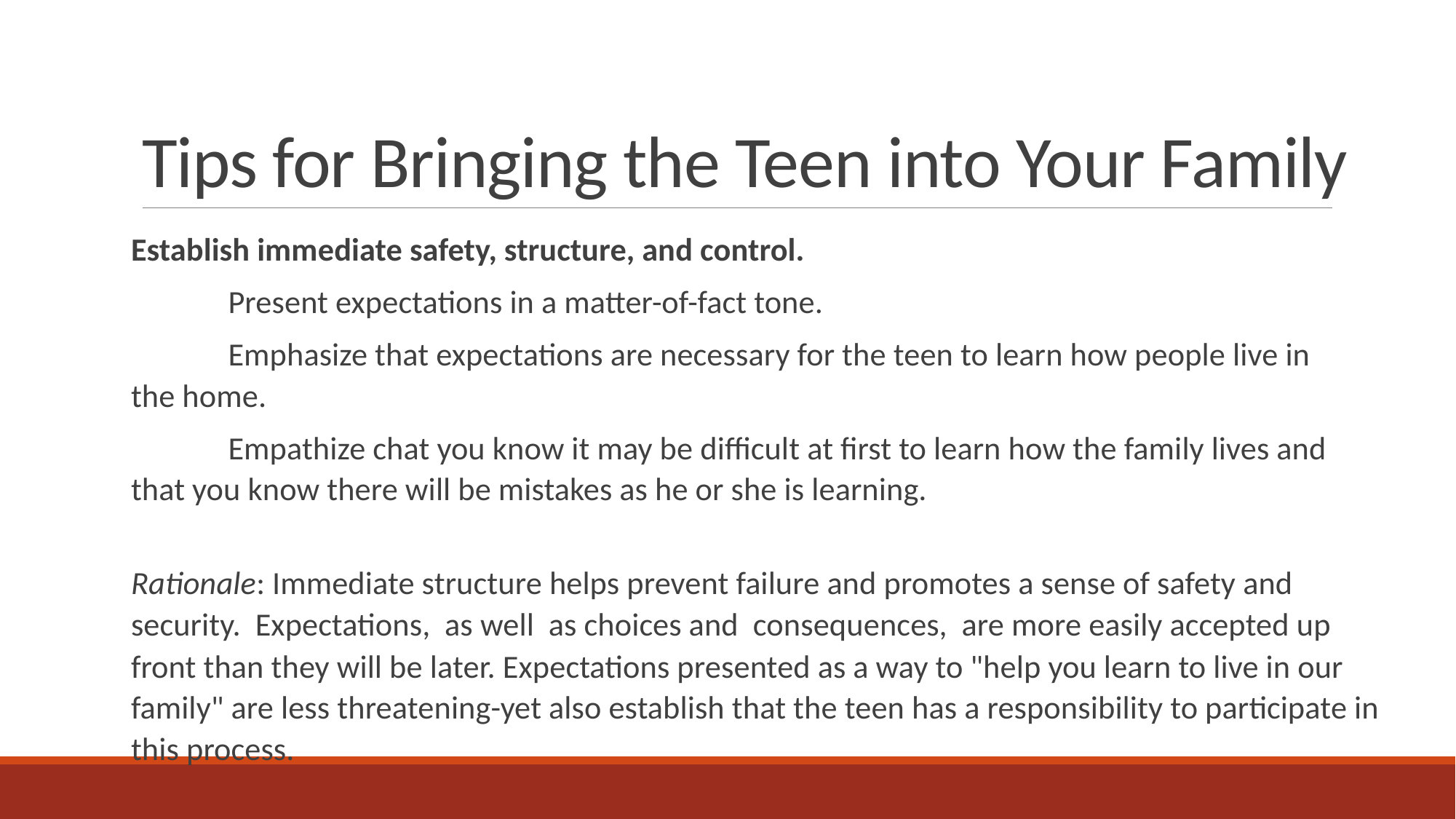

# Tips for Bringing the Teen into Your Family
Establish immediate safety, structure, and control.
	Present expectations in a matter-of-fact tone.
	Emphasize that expectations are necessary for the teen to learn how people live in 	the home.
	Empathize chat you know it may be difficult at first to learn how the family lives and 	that you know there will be mistakes as he or she is learning.
Rationale: Immediate structure helps prevent failure and promotes a sense of safety and security.  Expectations,  as well  as choices and  consequences,  are more easily accepted up front than they will be later. Expectations presented as a way to "help you learn to live in our family" are less threatening-yet also establish that the teen has a responsibility to participate in this process.